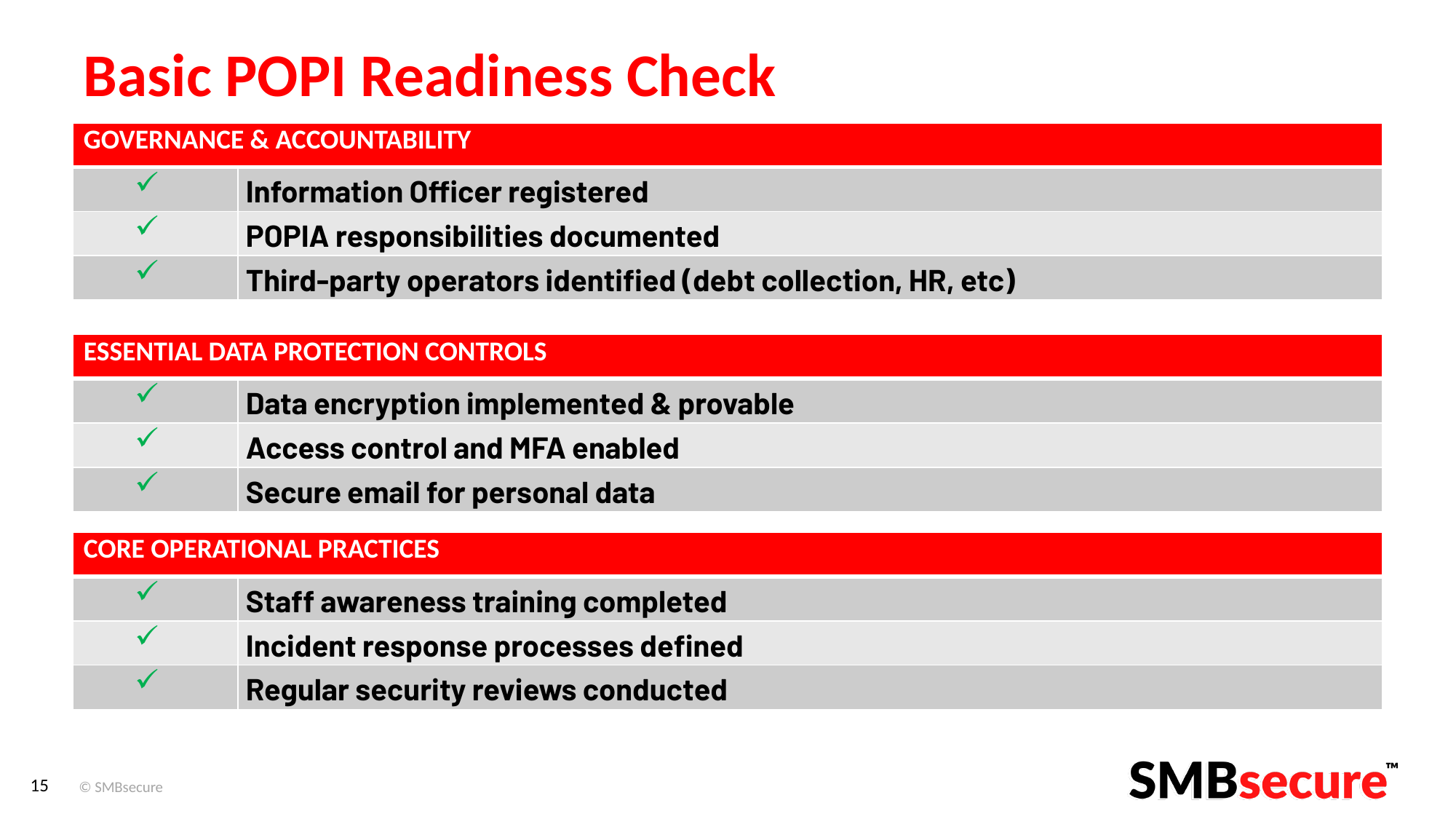

# Basic POPI Readiness Check
| GOVERNANCE & ACCOUNTABILITY |  |
| --- | --- |
|  | Information Officer registered |
|  | POPIA responsibilities documented |
|  | Third-party operators identified (debt collection, HR, etc) |
| ESSENTIAL DATA PROTECTION CONTROLS |  |
| --- | --- |
|  | Data encryption implemented & provable |
|  | Access control and MFA enabled |
|  | Secure email for personal data |
| CORE OPERATIONAL PRACTICES |  |
| --- | --- |
|  | Staff awareness training completed |
|  | Incident response processes defined |
|  | Regular security reviews conducted |